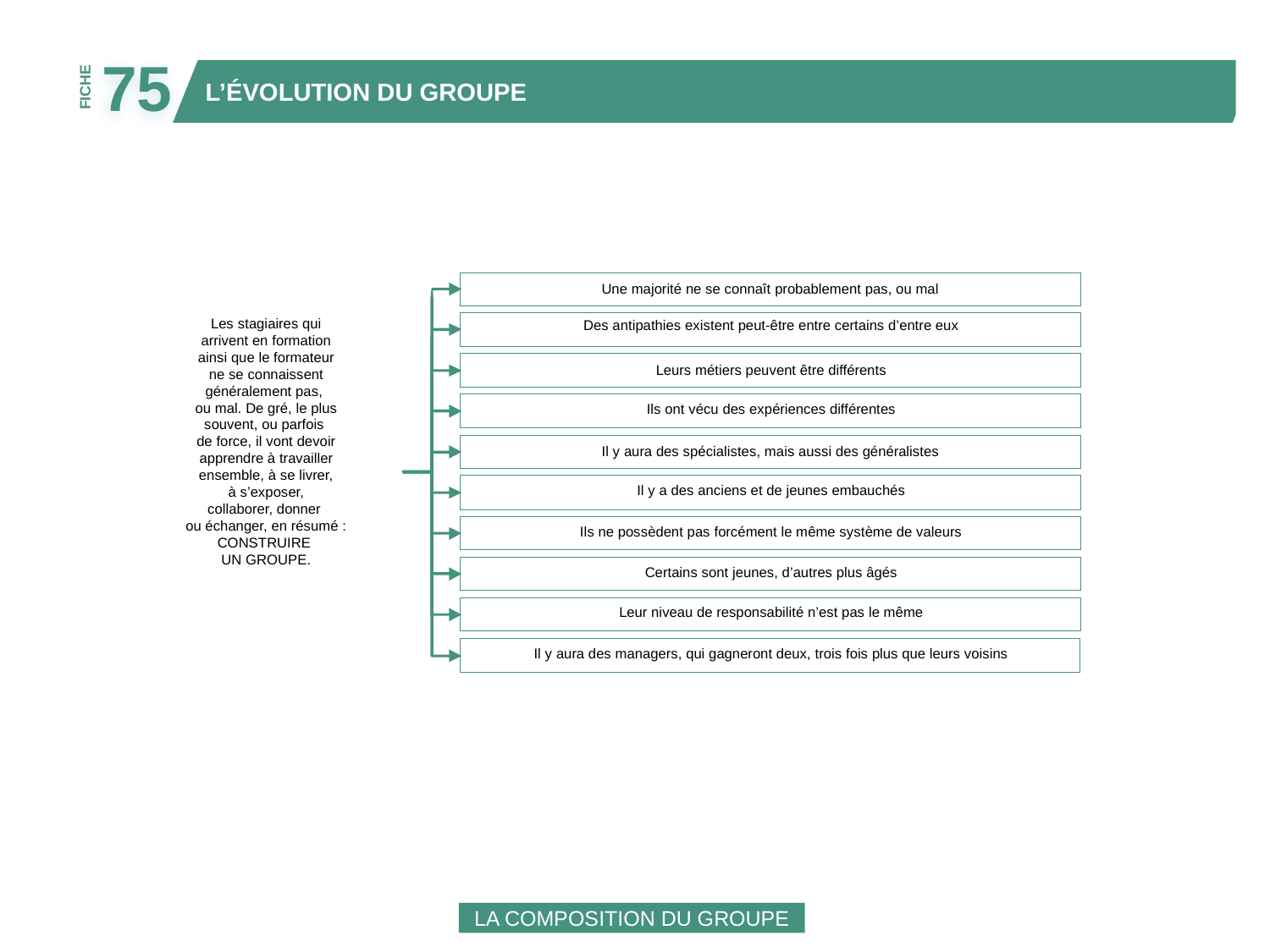

75

L’ÉVOLUTION DU GROUPE
FICHE

Une majorité ne se connaît probablement pas, ou mal

Des antipathies existent peut-être entre certains d’entre eux

Leurs métiers peuvent être différents

Ils ont vécu des expériences différentes

Il y aura des spécialistes, mais aussi des généralistes

Il y a des anciens et de jeunes embauchés

Ils ne possèdent pas forcément le même système de valeurs

Certains sont jeunes, d’autres plus âgés

Leur niveau de responsabilité n’est pas le même

Il y aura des managers, qui gagneront deux, trois fois plus que leurs voisins
Les stagiaires qui
arrivent en formation
ainsi que le formateur
ne se connaissent
généralement pas,
ou mal. De gré, le plus
souvent, ou parfois
de force, il vont devoir
apprendre à travailler
ensemble, à se livrer,
à s’exposer,
collaborer, donner
ou échanger, en résumé :
CONSTRUIRE
UN GROUPE.
LA COMPOSITION DU GROUPE